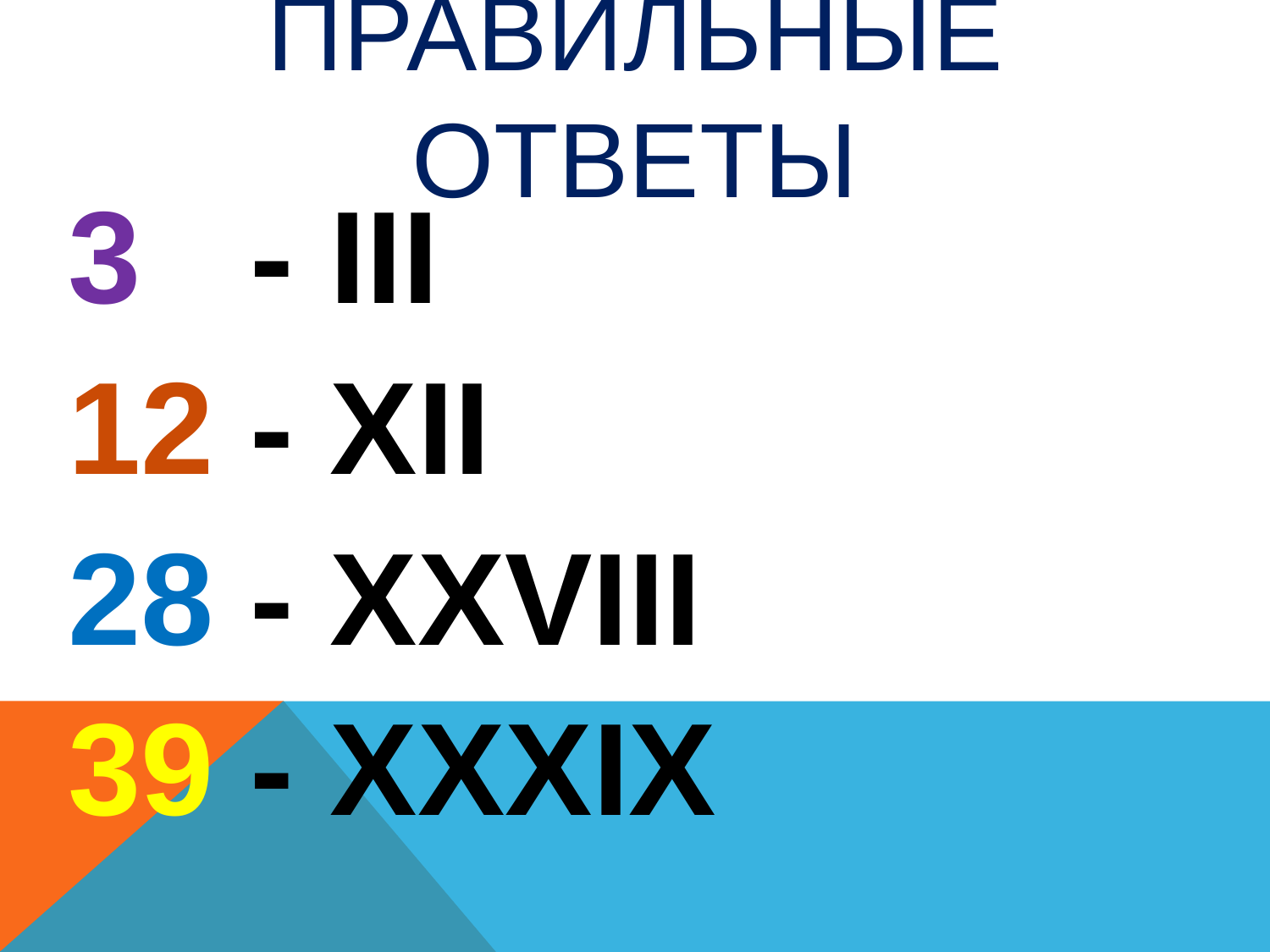

# Правильные ответы
3   - III
12 - XII
28 - XXVIII
39 - XXXIX